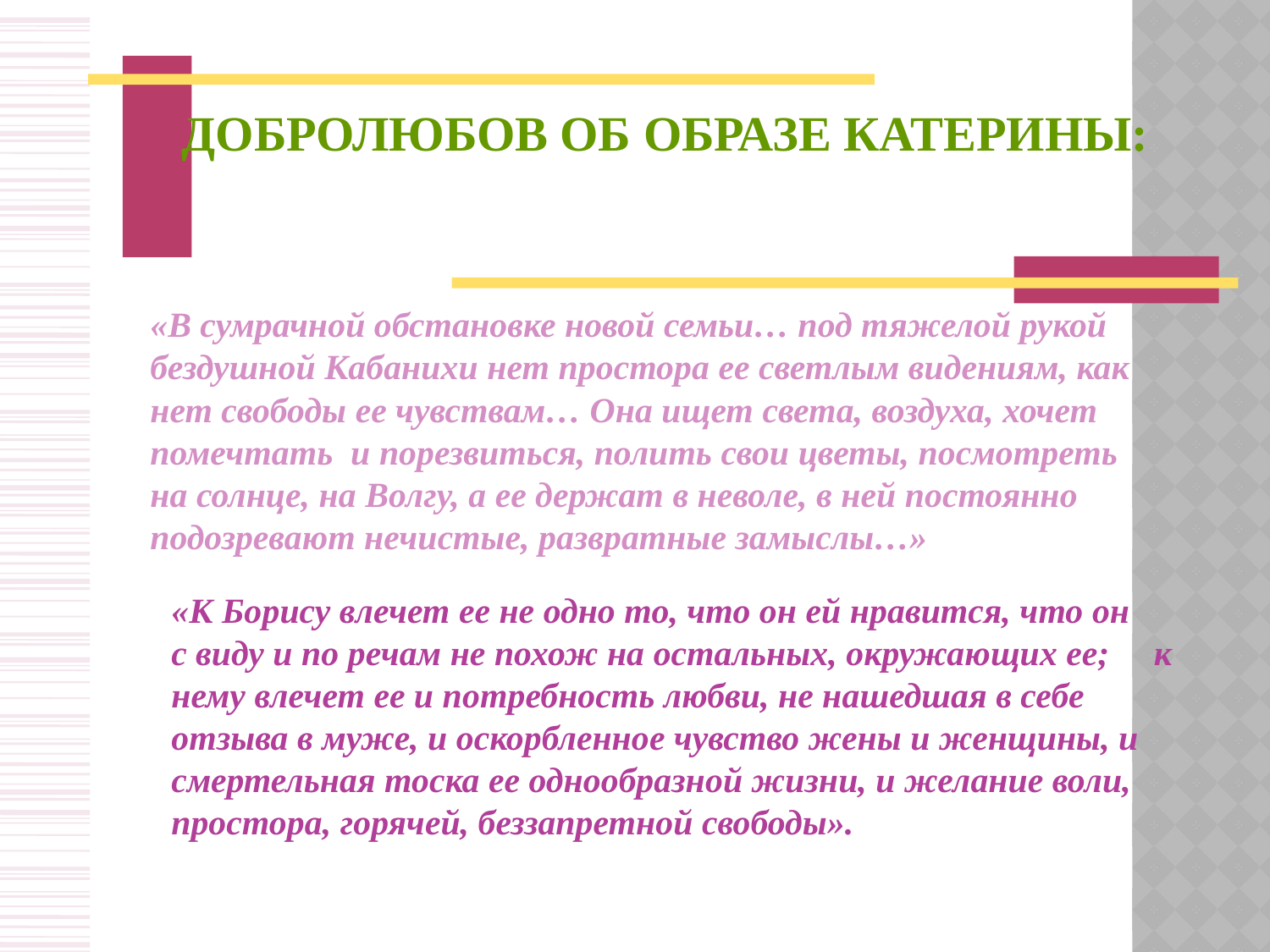

ДОБРОЛЮБОВ ОБ ОБРАЗЕ КАТЕРИНЫ:
«В сумрачной обстановке новой семьи… под тяжелой рукой бездушной Кабанихи нет простора ее светлым видениям, как нет свободы ее чувствам… Она ищет света, воздуха, хочет помечтать  и порезвиться, полить свои цветы, посмотреть на солнце, на Волгу, а ее держат в неволе, в ней постоянно подозревают нечистые, развратные замыслы…»

«К Борису влечет ее не одно то, что он ей нравится, что он    с виду и по речам не похож на остальных, окружающих ее;     к нему влечет ее и потребность любви, не нашедшая в себе отзыва в муже, и оскорбленное чувство жены и женщины, и смертельная тоска ее однообразной жизни, и желание воли, простора, горячей, беззапретной свободы».